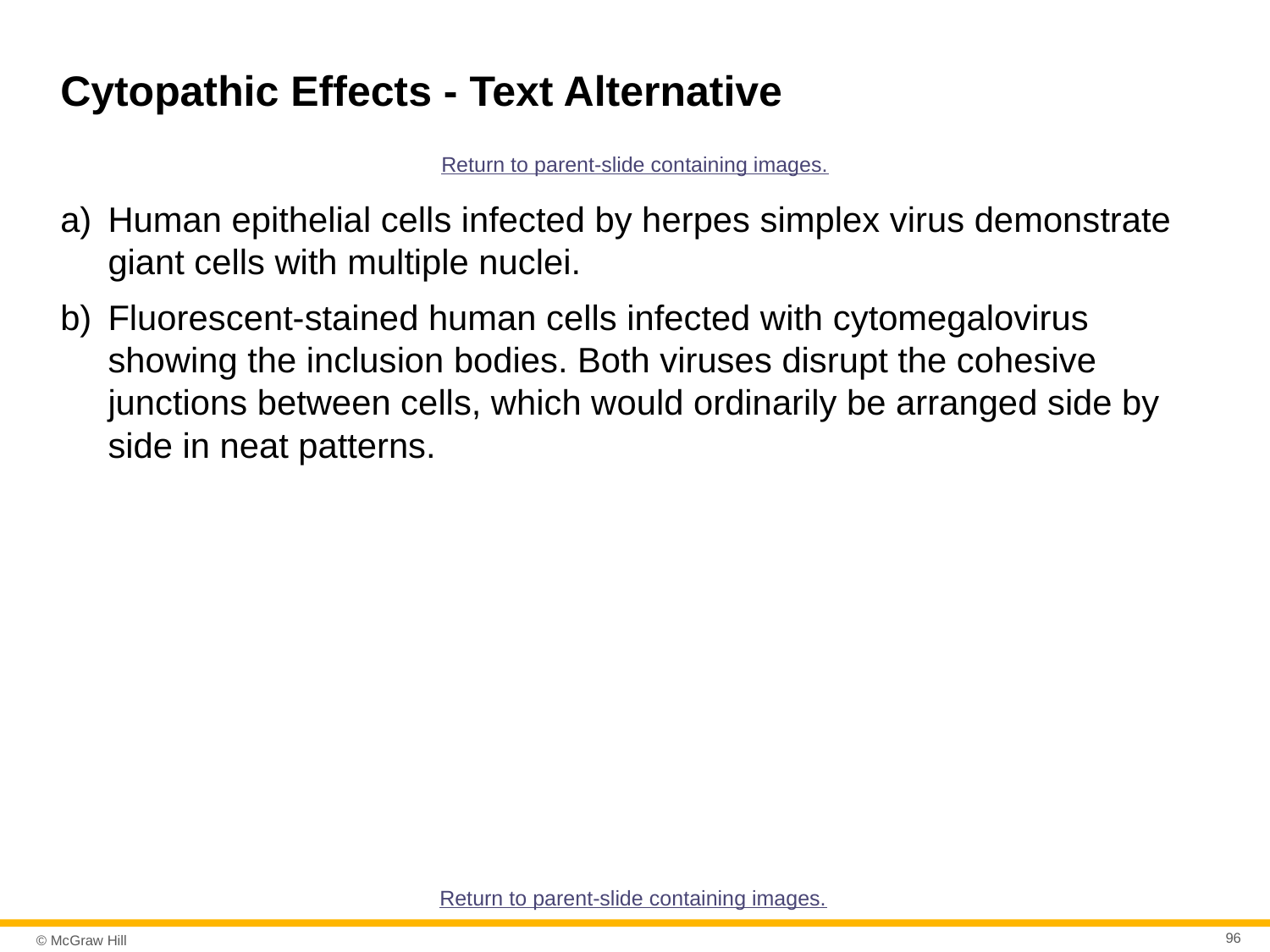

# Cytopathic Effects - Text Alternative
Return to parent-slide containing images.
Human epithelial cells infected by herpes simplex virus demonstrate giant cells with multiple nuclei.
Fluorescent-stained human cells infected with cytomegalovirus showing the inclusion bodies. Both viruses disrupt the cohesive junctions between cells, which would ordinarily be arranged side by side in neat patterns.
Return to parent-slide containing images.